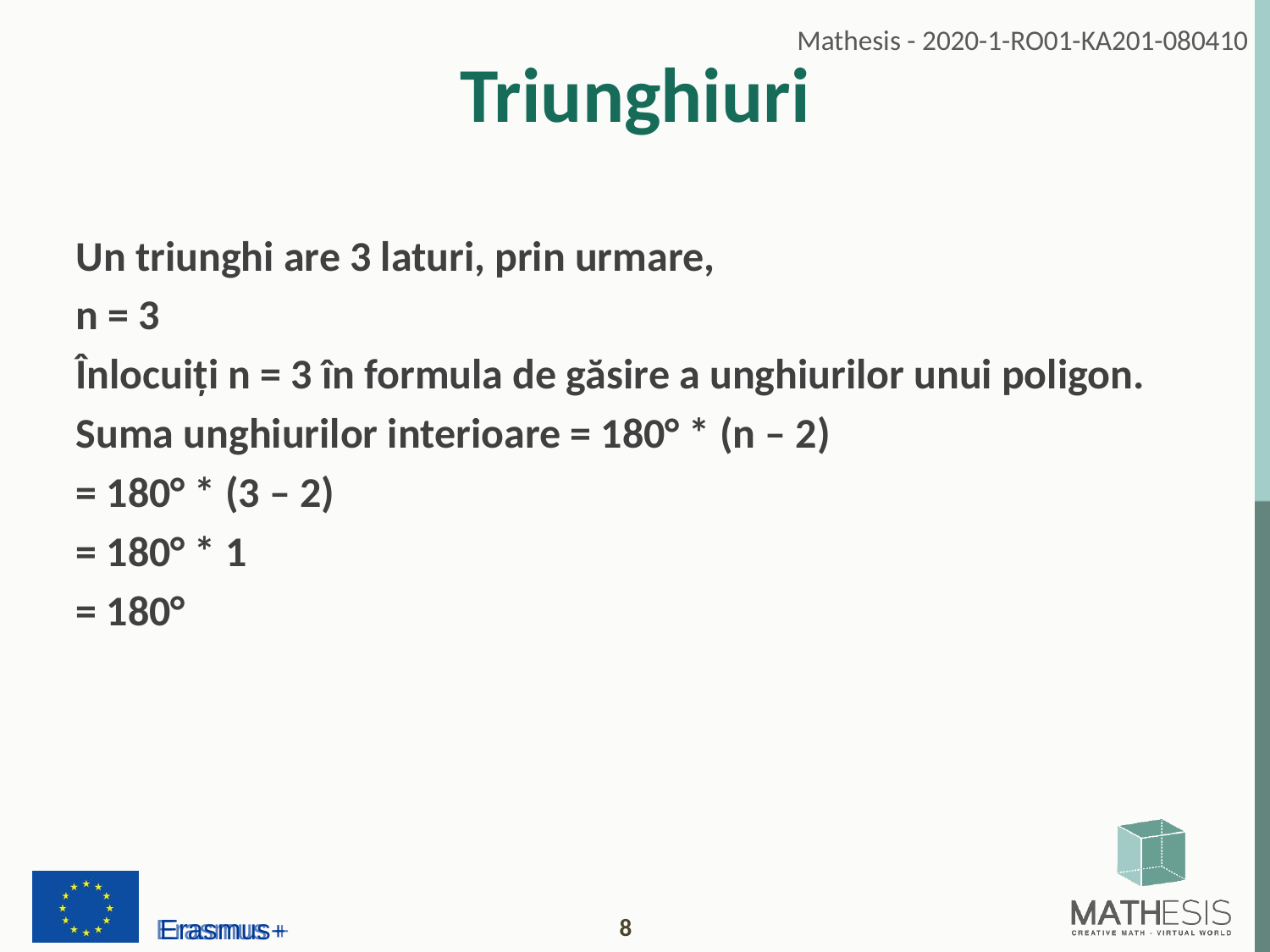

# Triunghiuri
Un triunghi are 3 laturi, prin urmare,
n = 3
Înlocuiți n = 3 în formula de găsire a unghiurilor unui poligon.
Suma unghiurilor interioare = 180° * (n – 2)
= 180° * (3 – 2)
= 180° * 1
= 180°